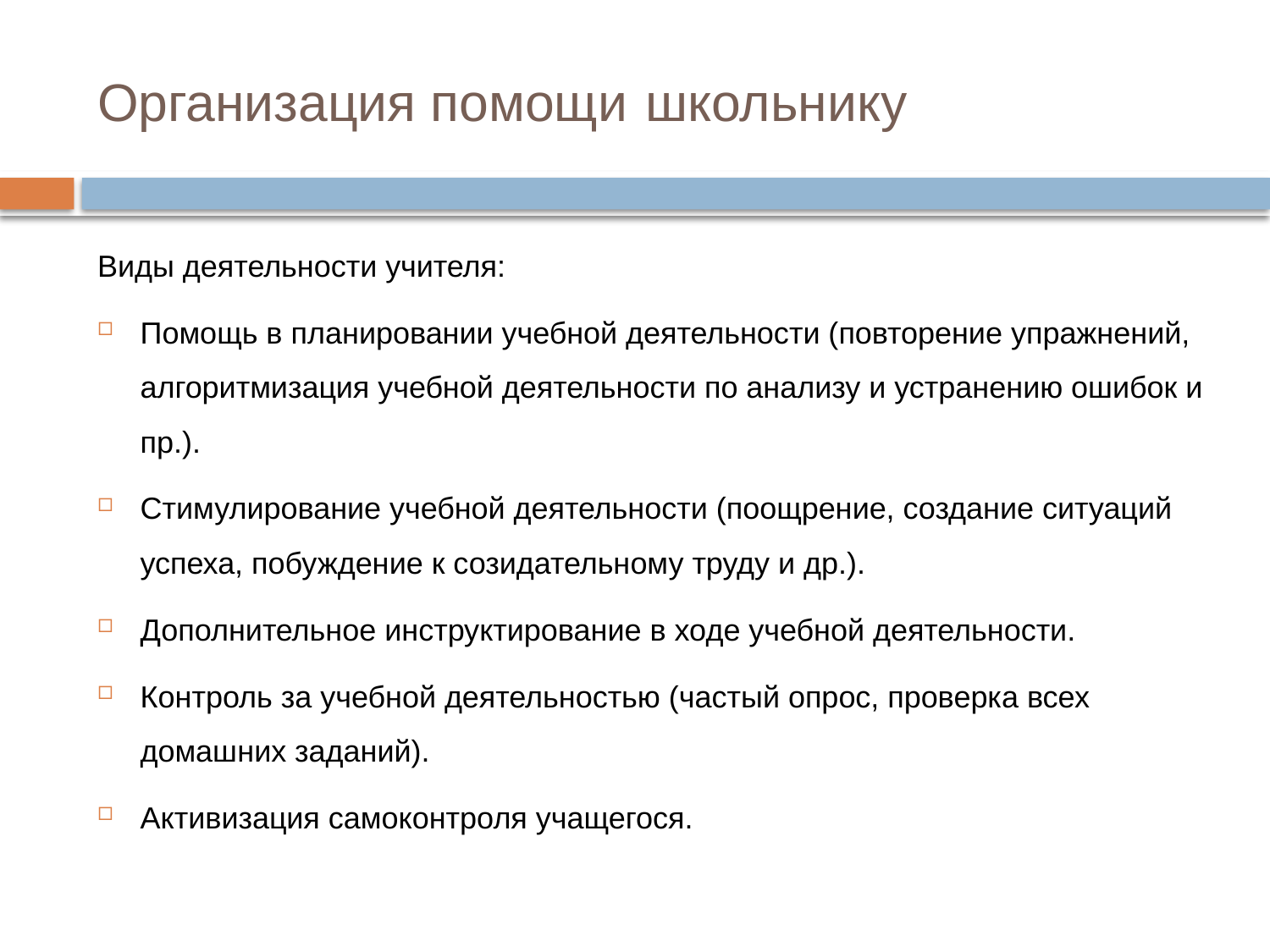

# Организация помощи школьнику
Виды деятельности учителя:
Помощь в планировании учебной деятельности (повторение упражнений, алгоритмизация учебной деятельности по анализу и устранению ошибок и пр.).
Стимулирование учебной деятельности (поощрение, создание ситуаций успеха, побуждение к созидательному труду и др.).
Дополнительное инструктирование в ходе учебной деятельности.
Контроль за учебной деятельностью (частый опрос, проверка всех домашних заданий).
Активизация самоконтроля учащегося.